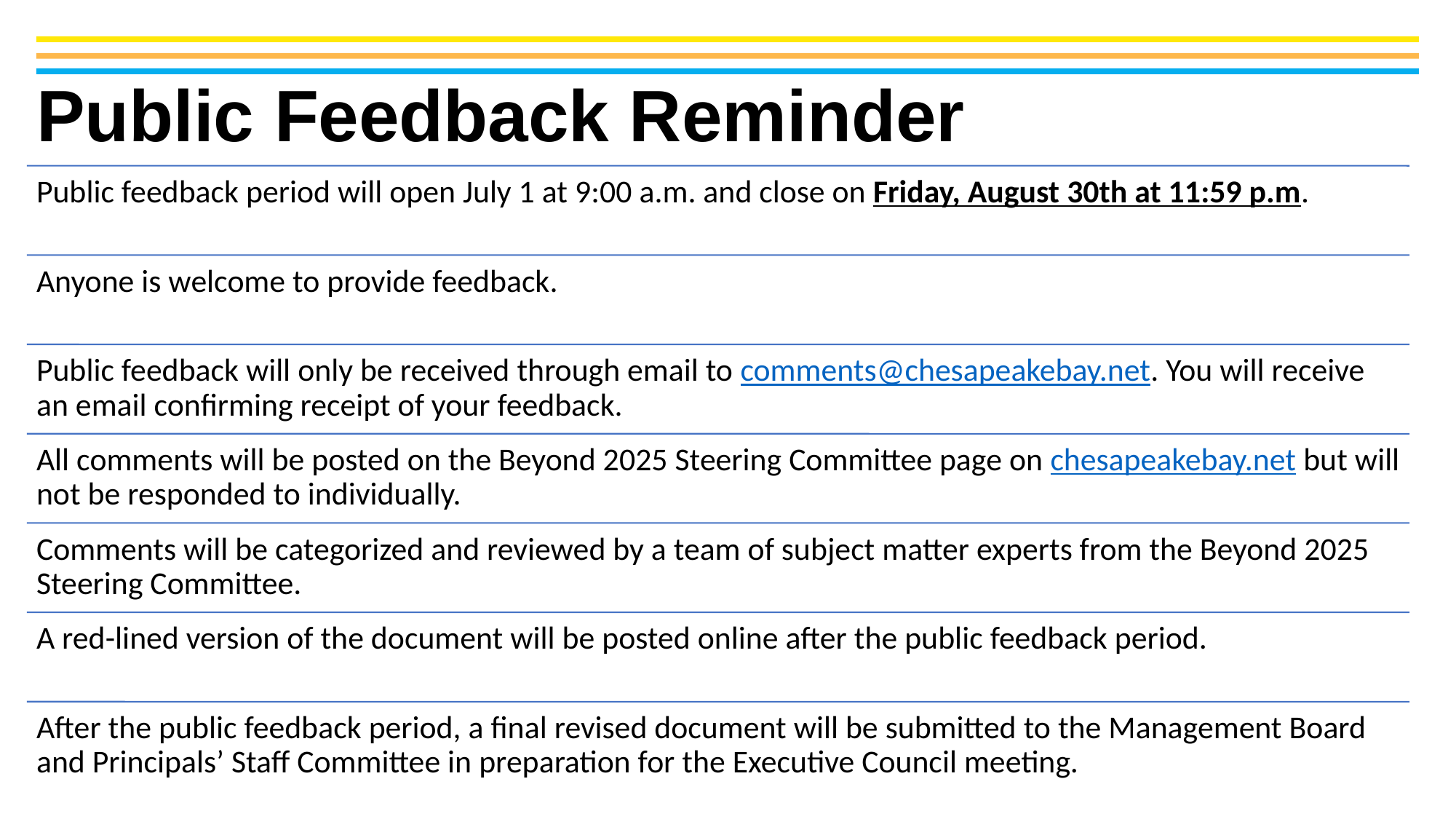

# Public Feedback Reminder
Public feedback period will open July 1 at 9:00 a.m. and close on Friday, August 30th at 11:59 p.m.
Anyone is welcome to provide feedback.
Public feedback will only be received through email to comments@chesapeakebay.net. You will receive an email confirming receipt of your feedback.
All comments will be posted on the Beyond 2025 Steering Committee page on chesapeakebay.net but will not be responded to individually.
Comments will be categorized and reviewed by a team of subject matter experts from the Beyond 2025 Steering Committee.
A red-lined version of the document will be posted online after the public feedback period.
After the public feedback period, a final revised document will be submitted to the Management Board and Principals’ Staff Committee in preparation for the Executive Council meeting.